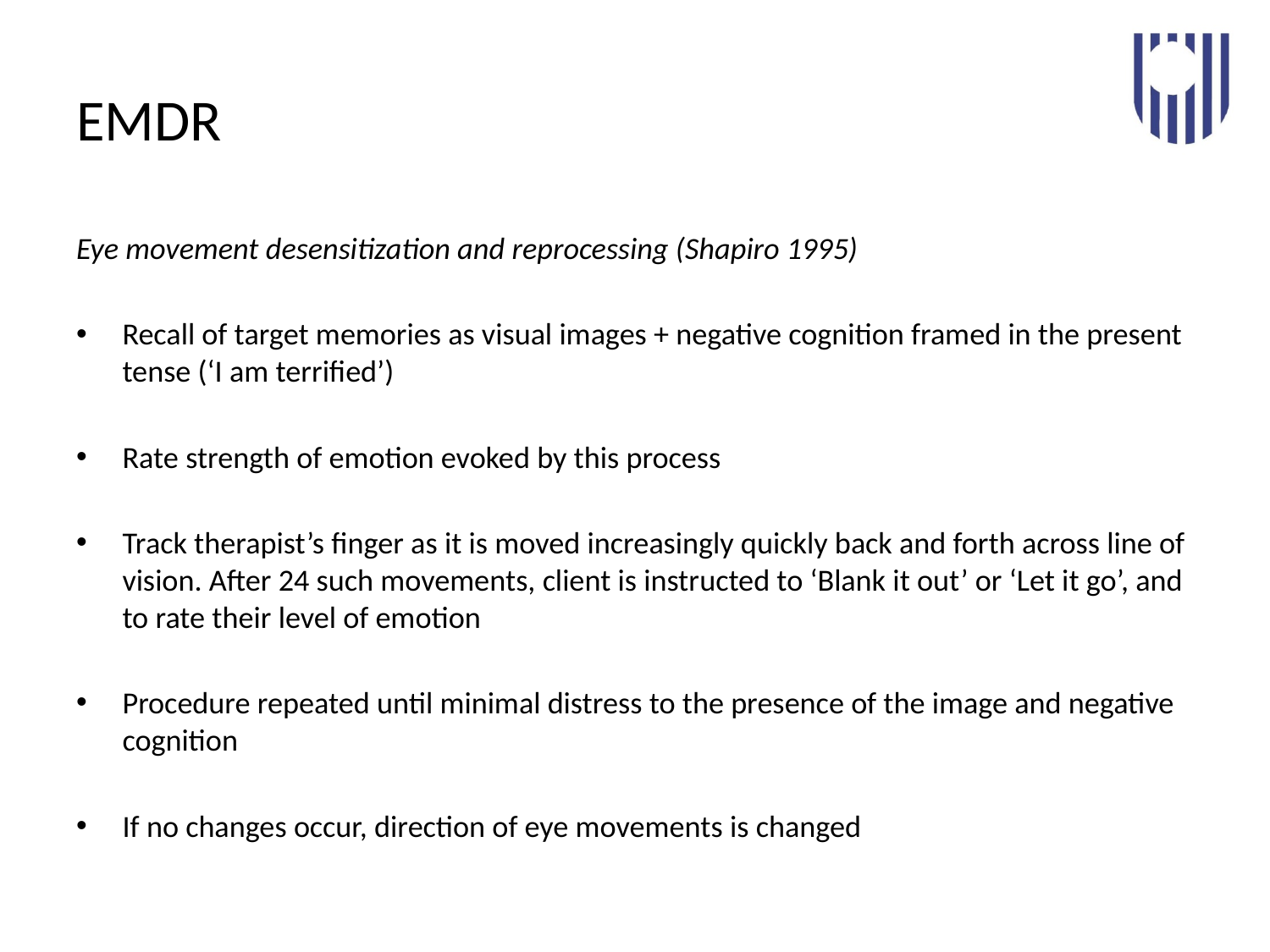

# EMDR
Eye movement desensitization and reprocessing (Shapiro 1995)

Recall of target memories as visual images + negative cognition framed in the present tense (‘I am terrified’)

Rate strength of emotion evoked by this process

Track therapist’s finger as it is moved increasingly quickly back and forth across line of vision. After 24 such movements, client is instructed to ‘Blank it out’ or ‘Let it go’, and to rate their level of emotion

Procedure repeated until minimal distress to the presence of the image and negative cognition

If no changes occur, direction of eye movements is changed